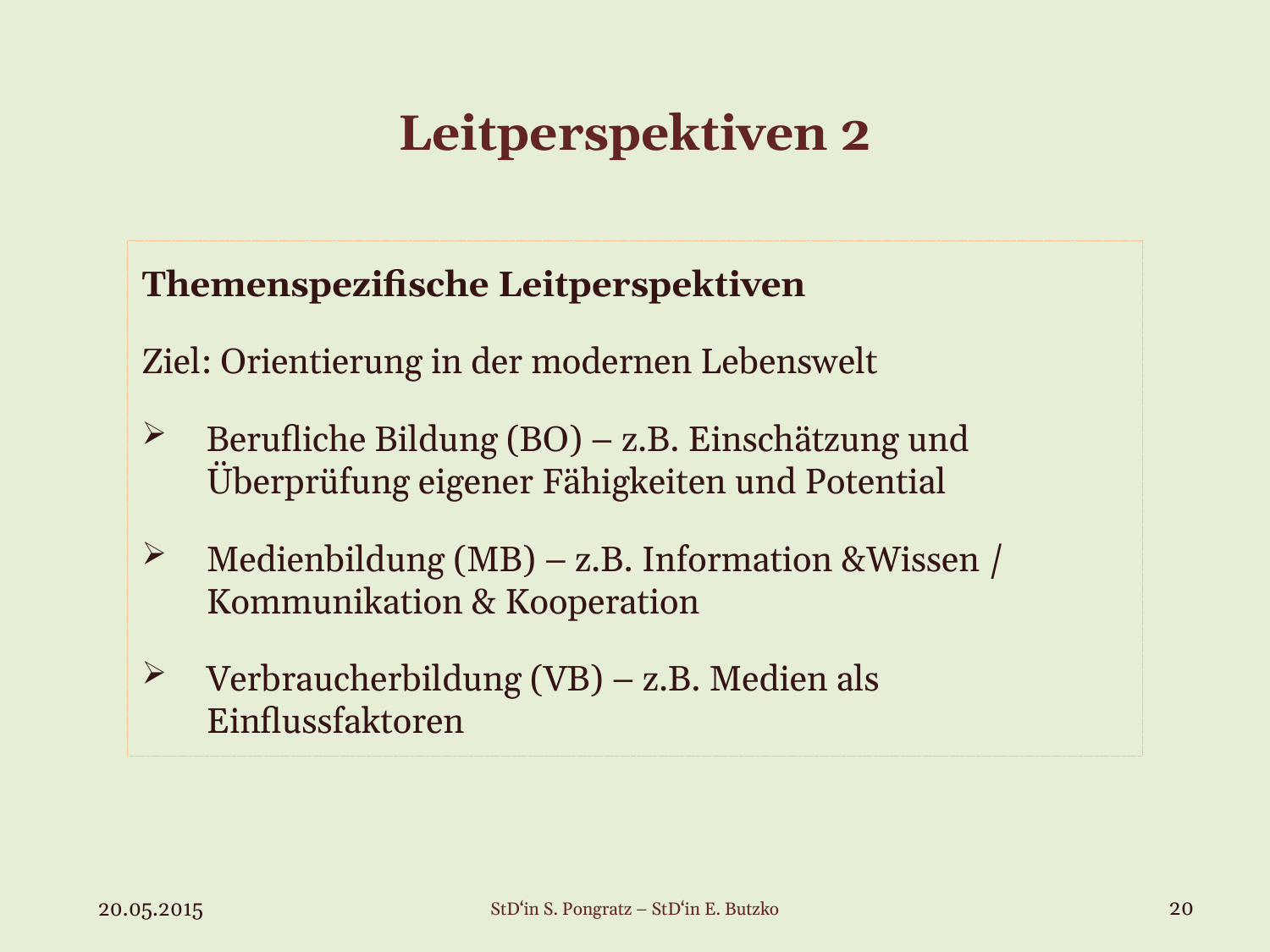

# Leitperspektiven 2
Themenspezifische Leitperspektiven
Ziel: Orientierung in der modernen Lebenswelt
Berufliche Bildung (BO) – z.B. Einschätzung und Überprüfung eigener Fähigkeiten und Potential
Medienbildung (MB) – z.B. Information &Wissen / Kommunikation & Kooperation
Verbraucherbildung (VB) – z.B. Medien als Einflussfaktoren

20.05.2015
StD‘in S. Pongratz – StD‘in E. Butzko
20